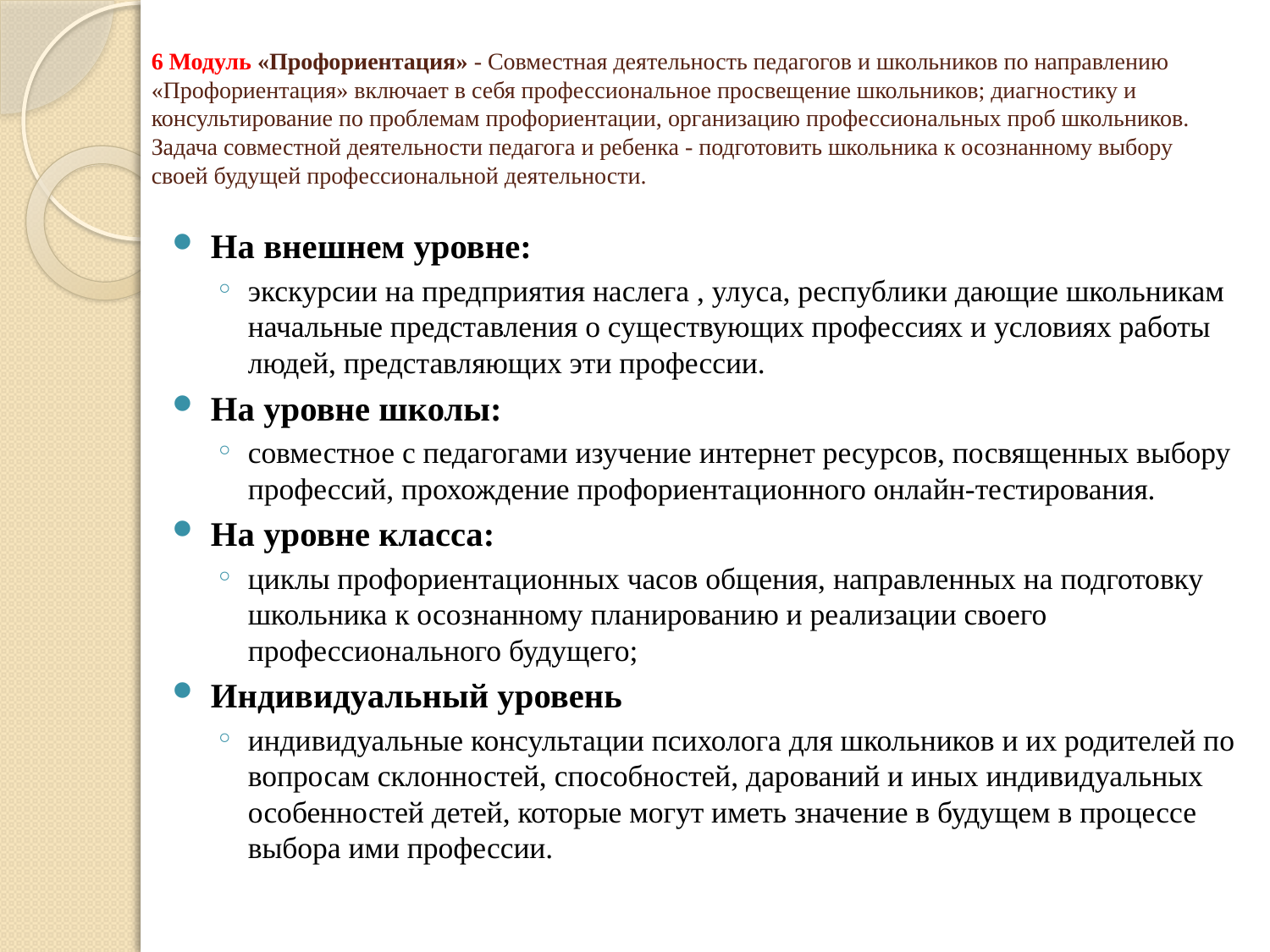

# 6 Модуль «Профориентация» - Совместная деятельность педагогов и школьников по направлению «Профориентация» включает в себя профессиональное просвещение школьников; диагностику и консультирование по проблемам профориентации, организацию профессиональных проб школьников. Задача совместной деятельности педагога и ребенка - подготовить школьника к осознанному выбору своей будущей профессиональной деятельности.
На внешнем уровне:
экскурсии на предприятия наслега , улуса, республики дающие школьникам начальные представления о существующих профессиях и условиях работы людей, представляющих эти профессии.
На уровне школы:
совместное с педагогами изучение интернет ресурсов, посвященных выбору профессий, прохождение профориентационного онлайн-тестирования.
На уровне класса:
циклы профориентационных часов общения, направленных на подготовку школьника к осознанному планированию и реализации своего профессионального будущего;
Индивидуальный уровень
индивидуальные консультации психолога для школьников и их родителей по вопросам склонностей, способностей, дарований и иных индивидуальных особенностей детей, которые могут иметь значение в будущем в процессе выбора ими профессии.